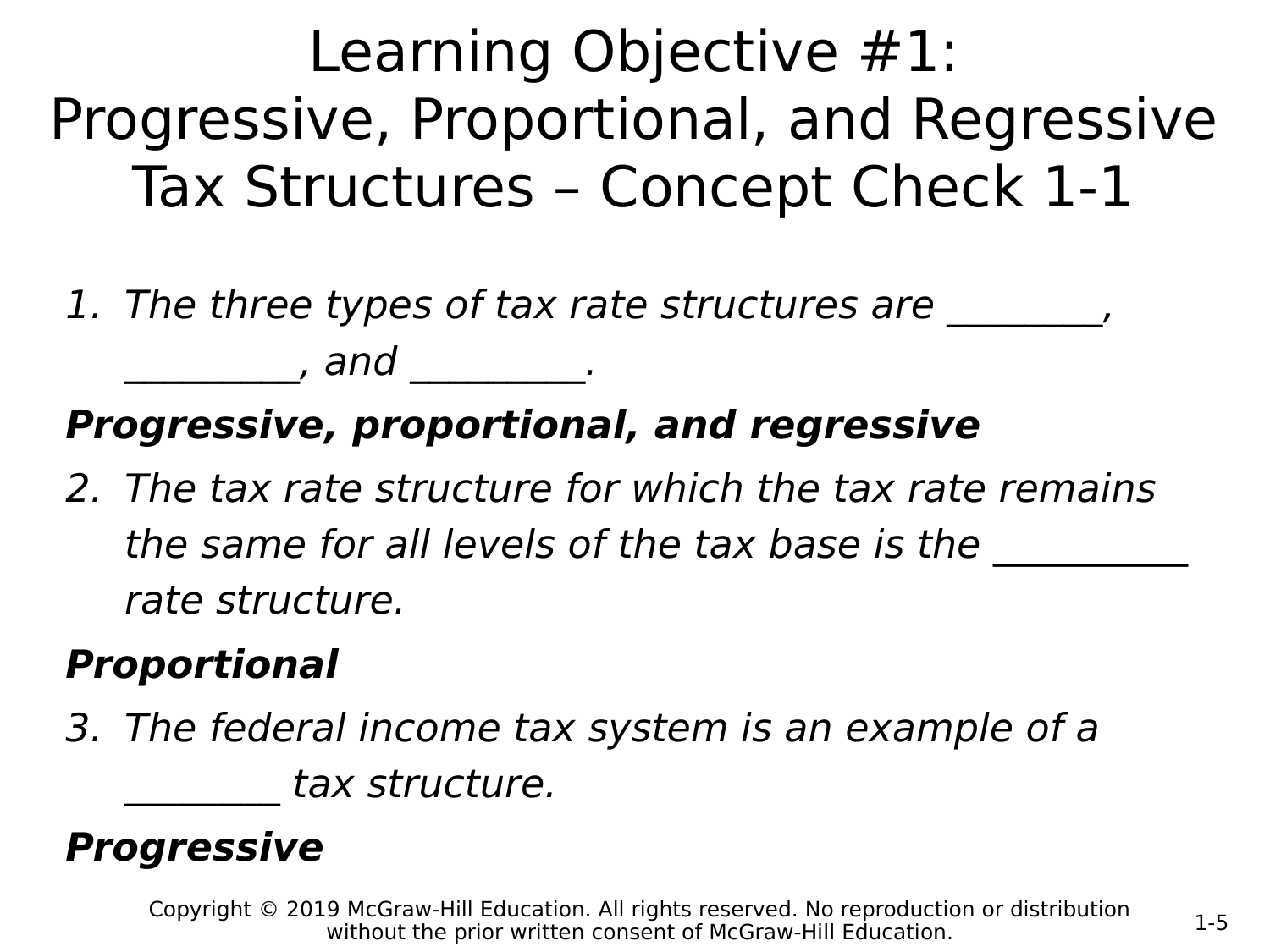

Learning Objective #1:
Progressive, Proportional, and Regressive Tax Structures – Concept Check 1-1
The three types of tax rate structures are ________, _________, and _________.
Progressive, proportional, and regressive
The tax rate structure for which the tax rate remains the same for all levels of the tax base is the __________ rate structure.
Proportional
The federal income tax system is an example of a ________ tax structure.
Progressive